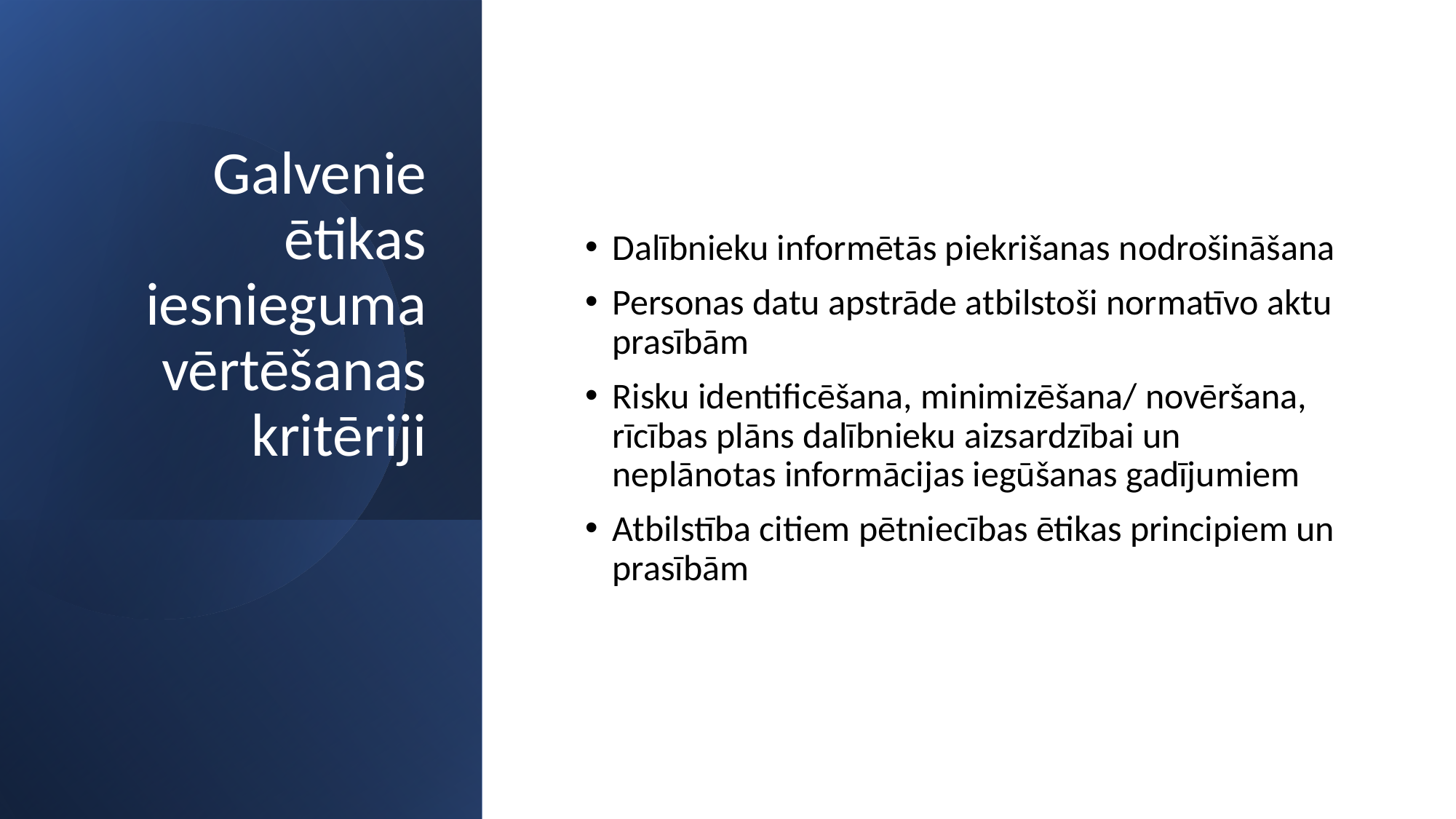

# Galvenie ētikas iesnieguma vērtēšanas kritēriji
Dalībnieku informētās piekrišanas nodrošināšana
Personas datu apstrāde atbilstoši normatīvo aktu prasībām
Risku identificēšana, minimizēšana/ novēršana, rīcības plāns dalībnieku aizsardzībai un neplānotas informācijas iegūšanas gadījumiem
Atbilstība citiem pētniecības ētikas principiem un prasībām